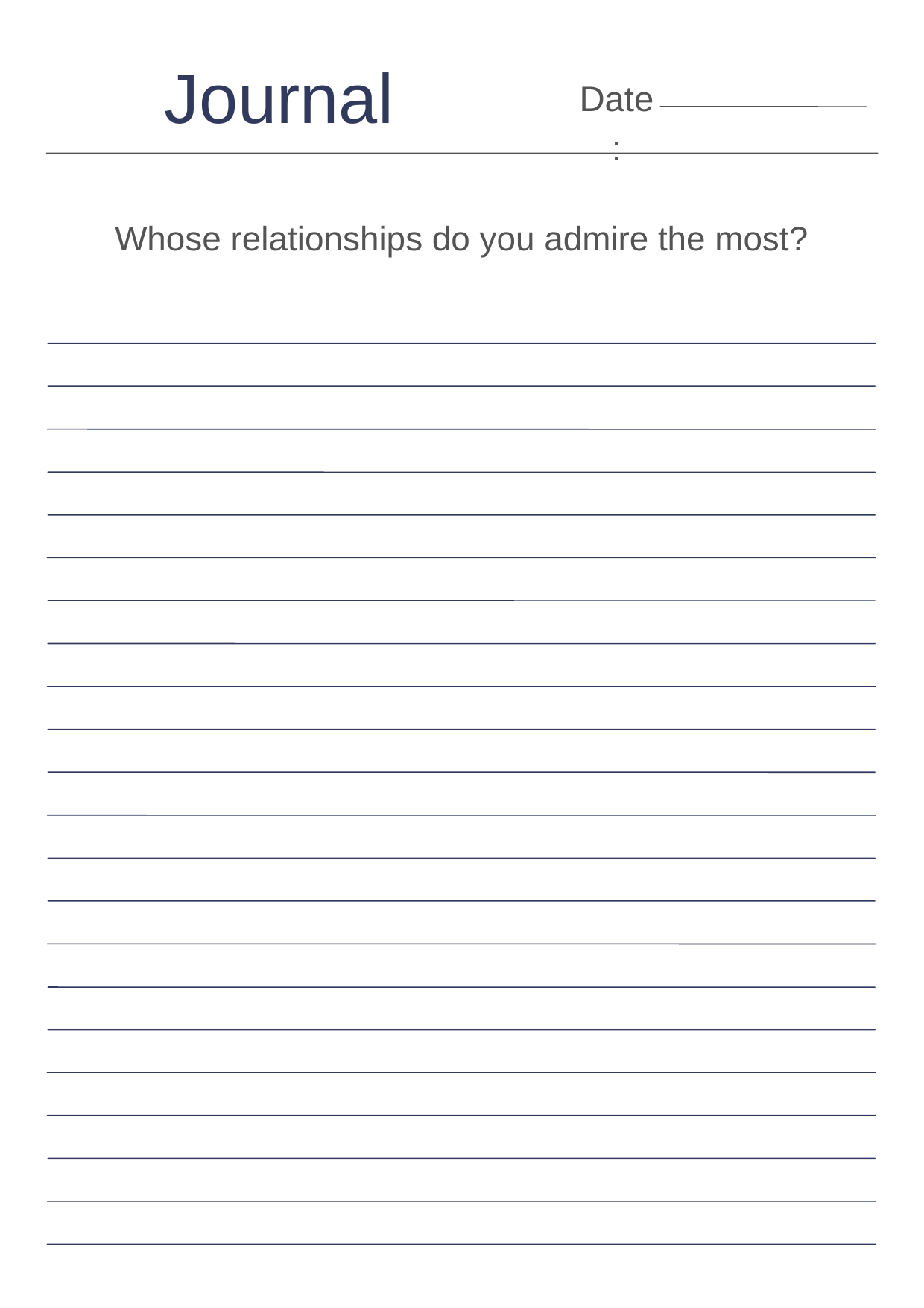

Journal
Date:

Whose relationships do you admire the most?